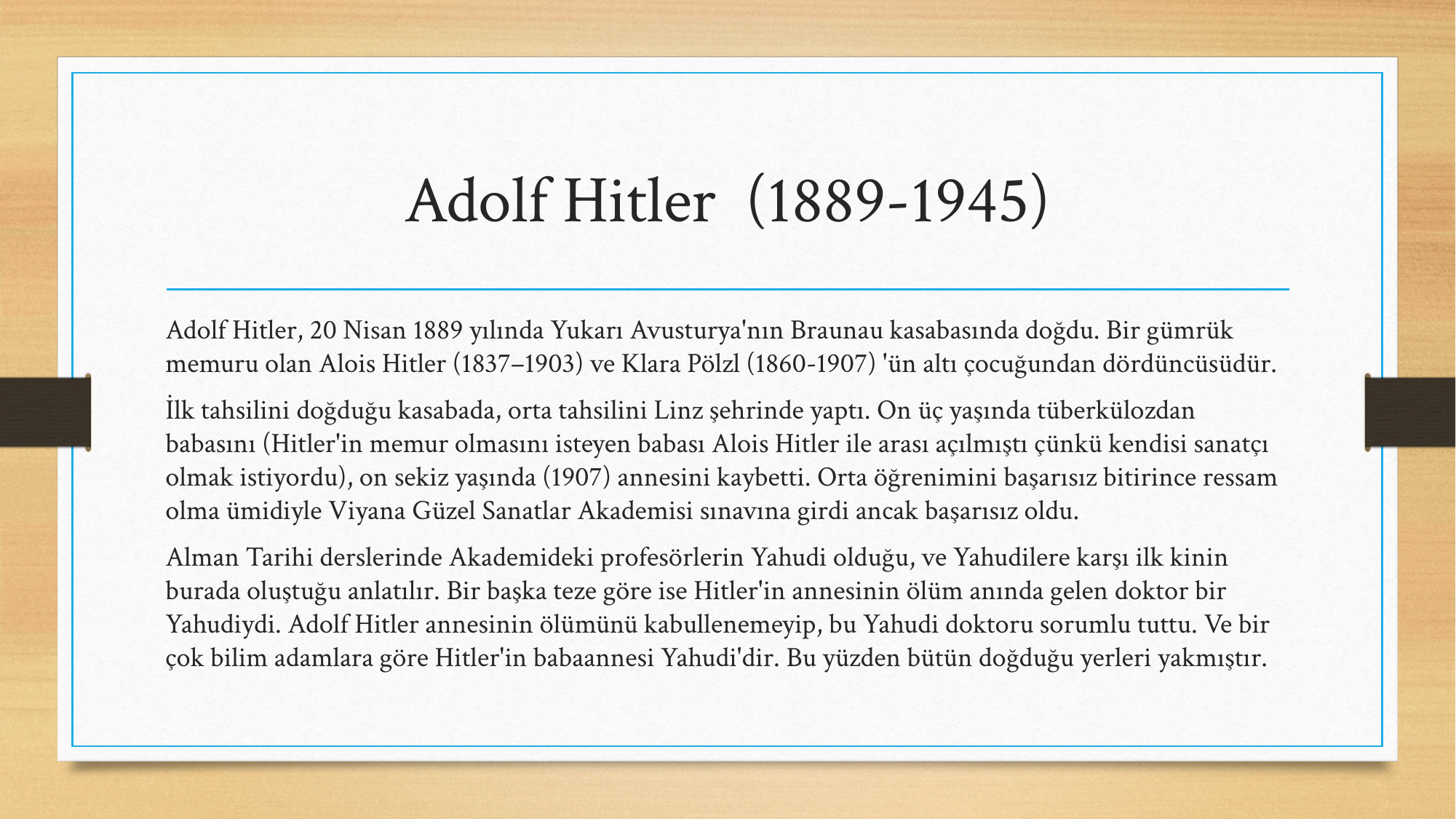

# Adolf Hitler  (1889-1945)
Adolf Hitler, 20 Nisan 1889 yılında Yukarı Avusturya'nın Braunau kasabasında doğdu. Bir gümrük memuru olan Alois Hitler (1837–1903) ve Klara Pölzl (1860-1907) 'ün altı çocuğundan dördüncüsüdür.
İlk tahsilini doğduğu kasabada, orta tahsilini Linz şehrinde yaptı. On üç yaşında tüberkülozdan babasını (Hitler'in memur olmasını isteyen babası Alois Hitler ile arası açılmıştı çünkü kendisi sanatçı olmak istiyordu), on sekiz yaşında (1907) annesini kaybetti. Orta öğrenimini başarısız bitirince ressam olma ümidiyle Viyana Güzel Sanatlar Akademisi sınavına girdi ancak başarısız oldu.
Alman Tarihi derslerinde Akademideki profesörlerin Yahudi olduğu, ve Yahudilere karşı ilk kinin burada oluştuğu anlatılır. Bir başka teze göre ise Hitler'in annesinin ölüm anında gelen doktor bir Yahudiydi. Adolf Hitler annesinin ölümünü kabullenemeyip, bu Yahudi doktoru sorumlu tuttu. Ve bir çok bilim adamlara göre Hitler'in babaannesi Yahudi'dir. Bu yüzden bütün doğduğu yerleri yakmıştır.